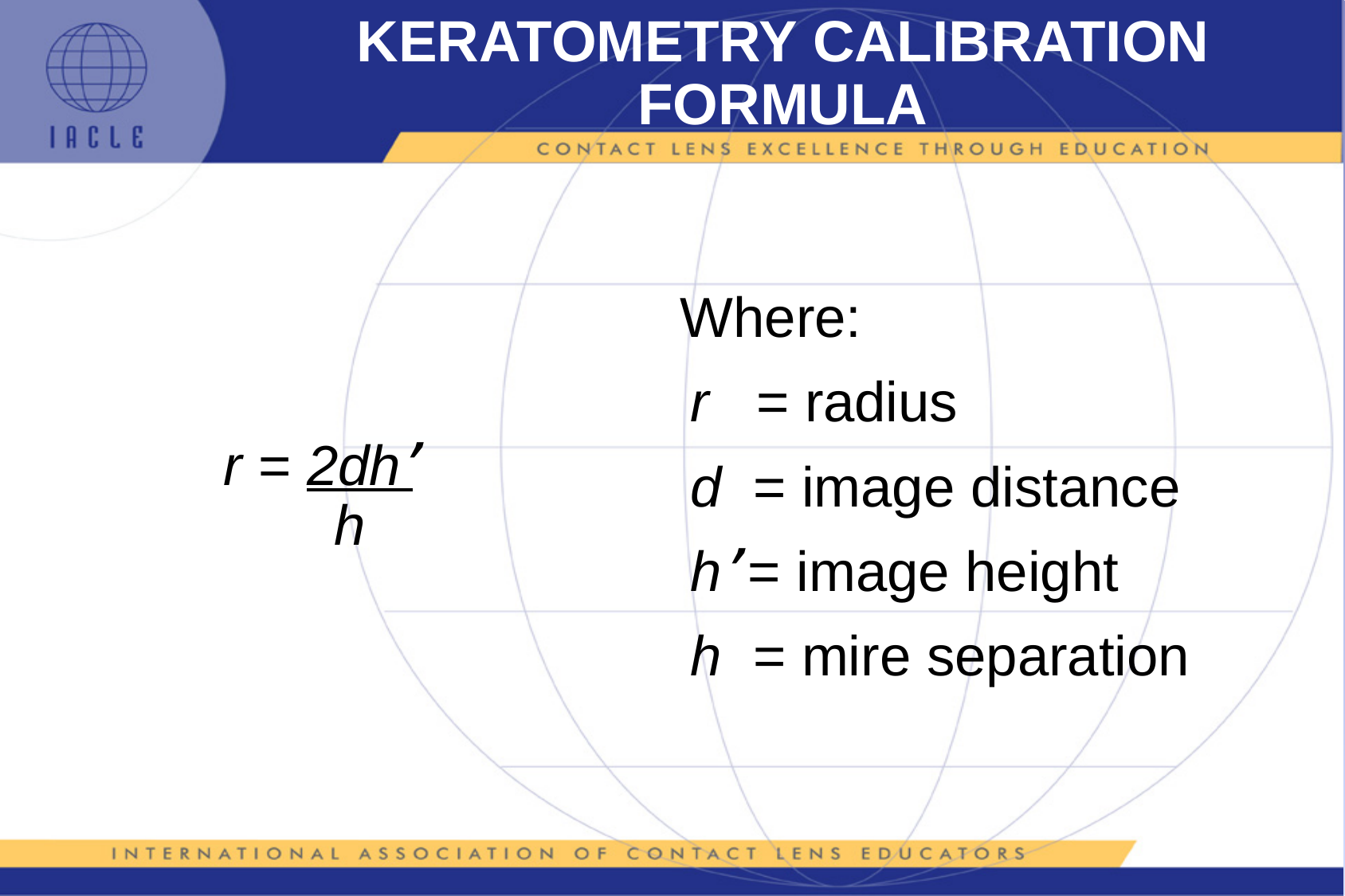

# KERATOMETRY CALIBRATION FORMULA
      Where:
r   = radius
d  = image distance
h’ = image height
h  = mire separation
r = 2dh’
       h